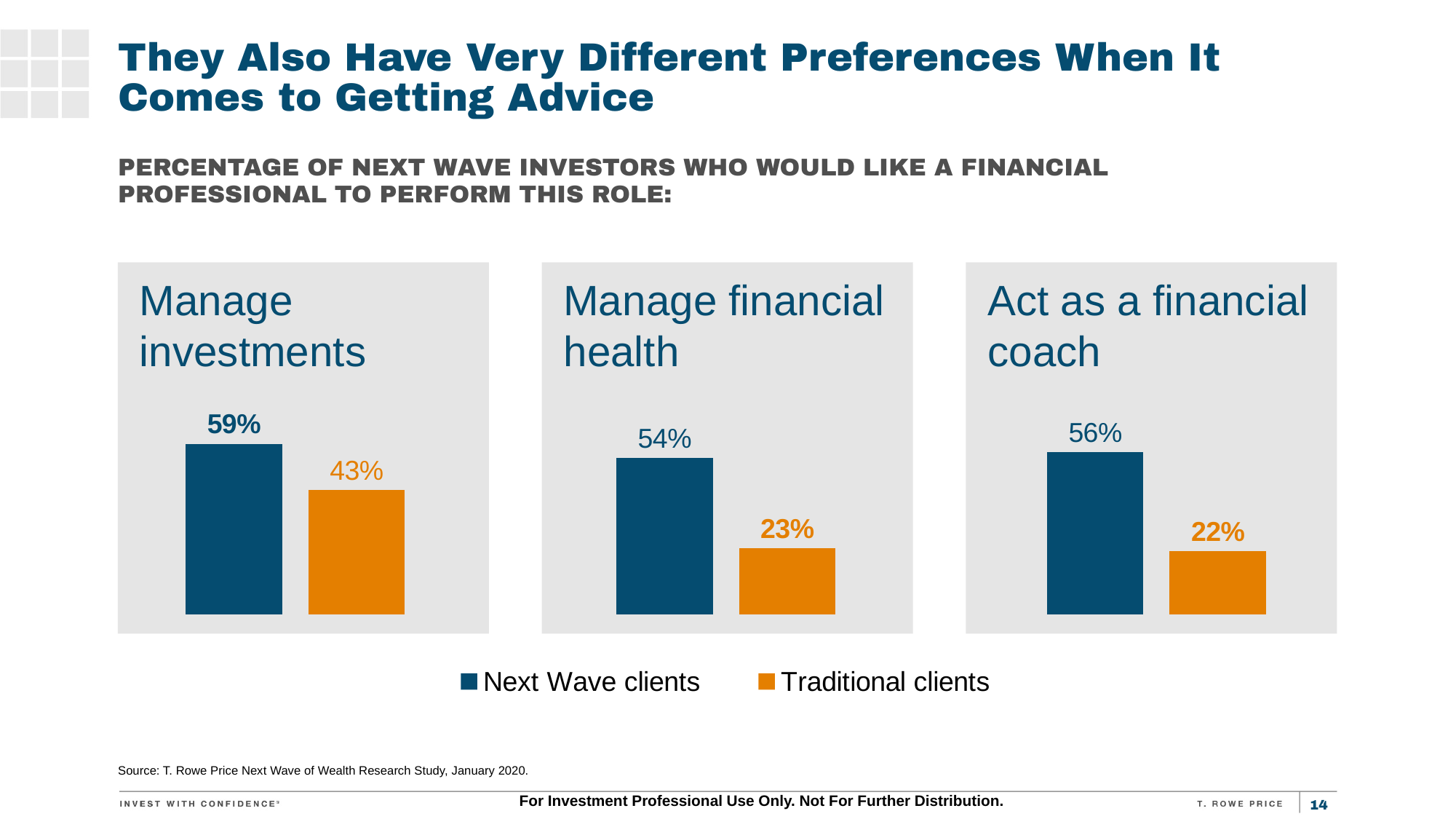

# They Also Have Very Different Preferences When It Comes to Getting Advice
PERCENTAGE OF NEXT WAVE INVESTORS WHO WOULD LIKE A FINANCIAL
PROFESSIONAL TO PERFORM THIS ROLE:
Manage investments
Manage financial health
Act as a financial coach

[unsupported chart]

Source: T. Rowe Price Next Wave of Wealth Research Study, January 2020.